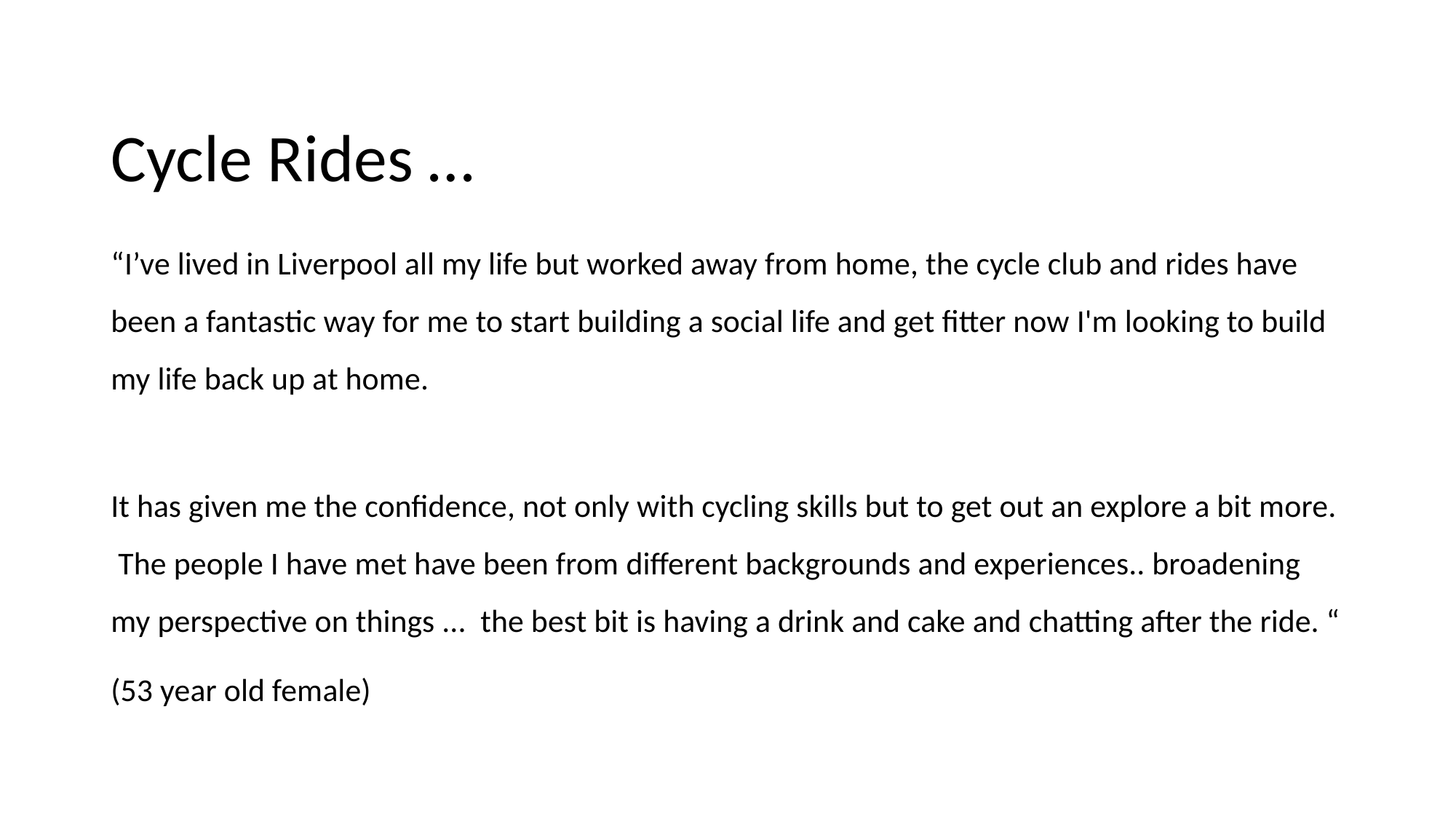

# Cycle Rides …
“I’ve lived in Liverpool all my life but worked away from home, the cycle club and rides have been a fantastic way for me to start building a social life and get fitter now I'm looking to build my life back up at home.
It has given me the confidence, not only with cycling skills but to get out an explore a bit more.  The people I have met have been from different backgrounds and experiences.. broadening my perspective on things ...  the best bit is having a drink and cake and chatting after the ride. “
(53 year old female)